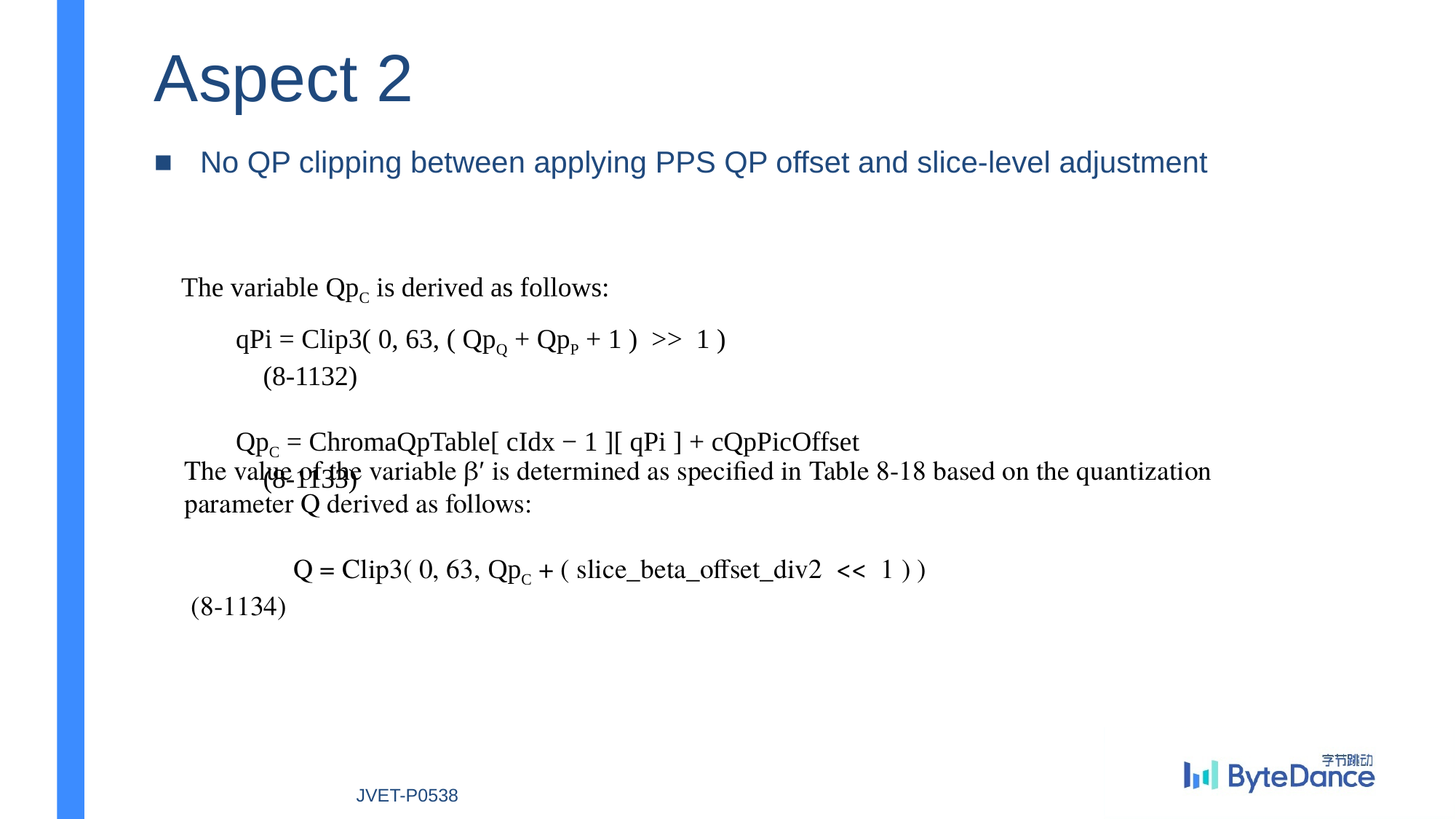

# Aspect 2
No QP clipping between applying PPS QP offset and slice-level adjustment
The variable QpC is derived as follows:
qPi = Clip3( 0, 63, ( QpQ + QpP + 1 )  >>  1 )						(8‑1132)
QpC = ChromaQpTable[ cIdx − 1 ][ qPi ] + cQpPicOffset 						(8‑1133)
The value of the variable β′ is determined as specified in Table 8-18 based on the quantization parameter Q derived as follows:

	Q = Clip3( 0, 63, QpC + ( slice_beta_offset_div2  <<  1 ) )				   (8-1134)

JVET-P0538